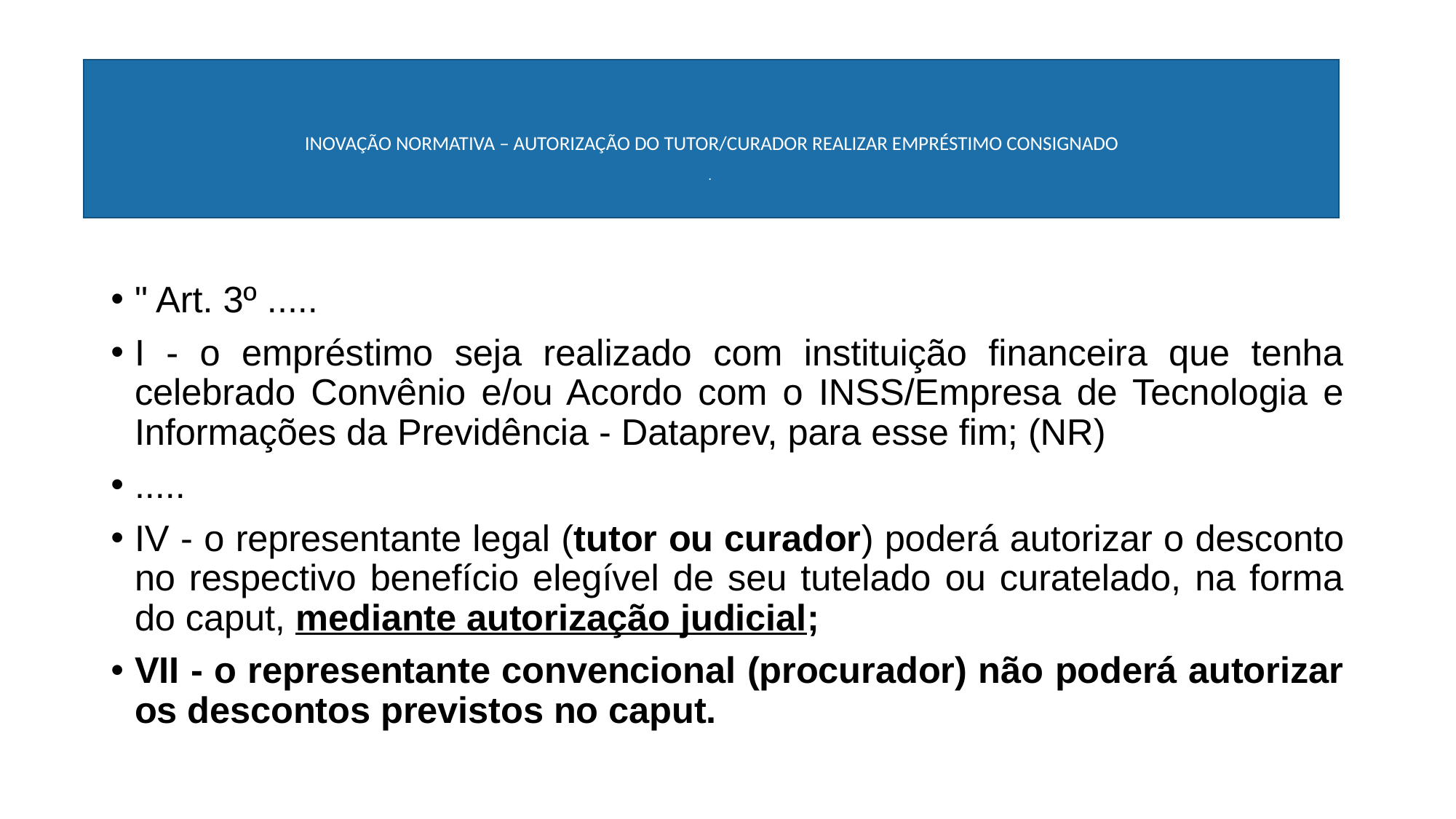

# INOVAÇÃO NORMATIVA – AUTORIZAÇÃO DO TUTOR/CURADOR REALIZAR EMPRÉSTIMO CONSIGNADO .

" Art. 3º .....
I - o empréstimo seja realizado com instituição financeira que tenha celebrado Convênio e/ou Acordo com o INSS/Empresa de Tecnologia e Informações da Previdência - Dataprev, para esse fim; (NR)
.....
IV - o representante legal (tutor ou curador) poderá autorizar o desconto no respectivo benefício elegível de seu tutelado ou curatelado, na forma do caput, mediante autorização judicial;
VII - o representante convencional (procurador) não poderá autorizar os descontos previstos no caput.